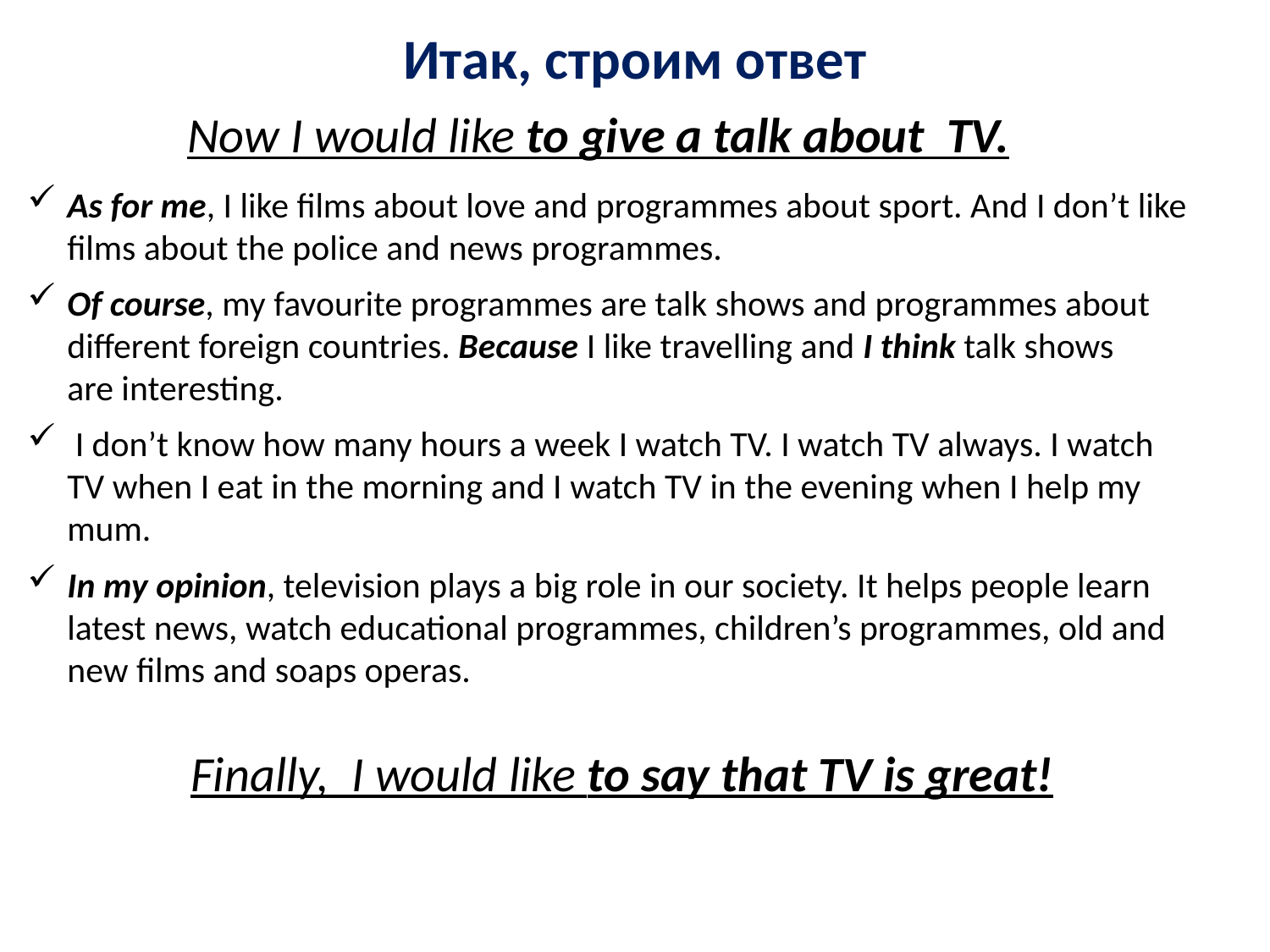

Итак, строим ответ
Now I would like to give a talk about  TV.
As for me, I like films about love and programmes about sport. And I don’t like films about the police and news programmes.
Of course, my favourite programmes are talk shows and programmes about different foreign countries. Because I like travelling and I think talk shows are interesting.
 I don’t know how many hours a week I watch TV. I watch TV always. I watch TV when I eat in the morning and I watch TV in the evening when I help my mum.
In my opinion, television plays a big role in our society. It helps people learn latest news, watch educational programmes, children’s programmes, old and new films and soaps operas.
Finally,  I would like to say that TV is great!